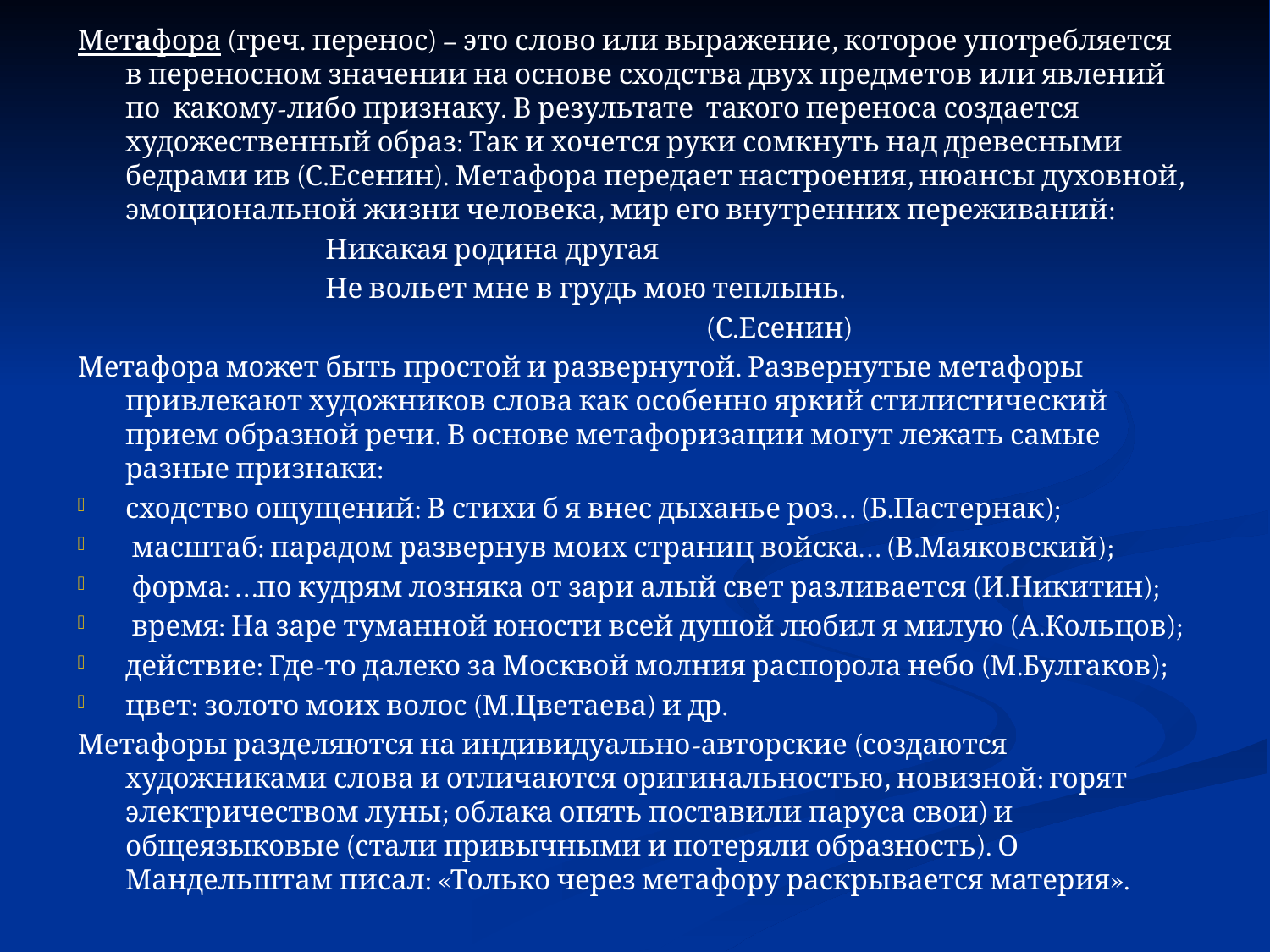

Метафора (греч. перенос) – это слово или выражение, которое употребляется в переносном значении на основе сходства двух предметов или явлений   по  какому-либо признаку. В результате  такого переноса создается художественный образ: Так и хочется руки сомкнуть над древесными бедрами ив (С.Есенин). Метафора передает настроения, нюансы духовной, эмоциональной жизни человека, мир его внутренних переживаний:
                                       Никакая родина другая
                                       Не вольет мне в грудь мою теплынь.
                                                                                                   (С.Есенин)
Метафора может быть простой и развернутой. Развернутые метафоры привлекают художников слова как особенно яркий стилистический прием образной речи. В основе метафоризации могут лежать самые разные признаки:
сходство ощущений: В стихи б я внес дыханье роз… (Б.Пастернак);
 масштаб: парадом развернув моих страниц войска… (В.Маяковский);
 форма: …по кудрям лозняка от зари алый свет разливается (И.Никитин);
 время: На заре туманной юности всей душой любил я милую (А.Кольцов);
действие: Где-то далеко за Москвой молния распорола небо (М.Булгаков);
цвет: золото моих волос (М.Цветаева) и др.
Метафоры разделяются на индивидуально-авторские (создаются художниками слова и отличаются оригинальностью, новизной: горят электричеством луны; облака опять поставили паруса свои) и общеязыковые (стали привычными и потеряли образность). О Мандельштам писал: «Только через метафору раскрывается материя».